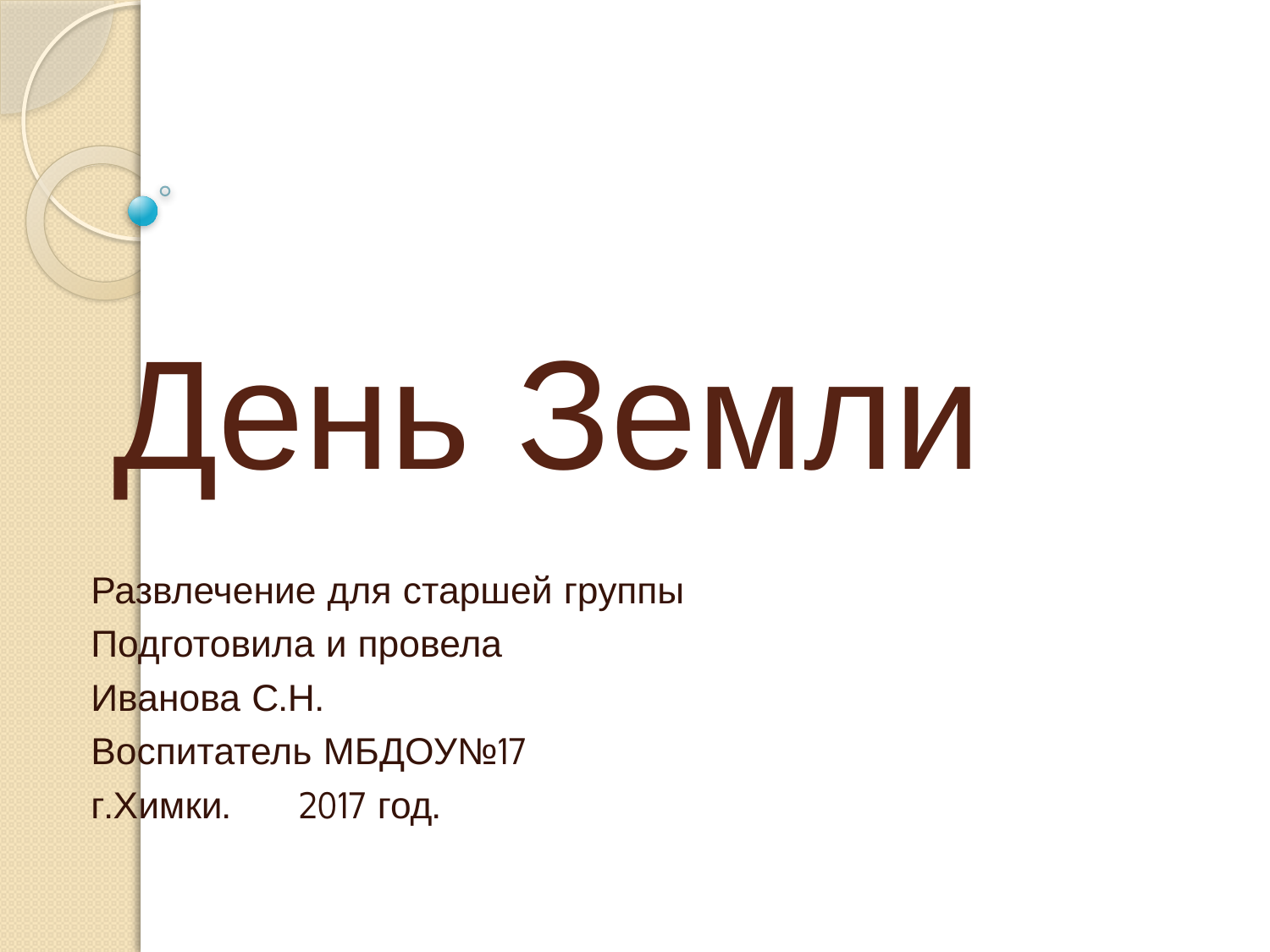

# День Земли
Развлечение для старшей группы
Подготовила и провела
	Иванова С.Н.
Воспитатель МБДОУ№17
г.Химки.	2017 год.